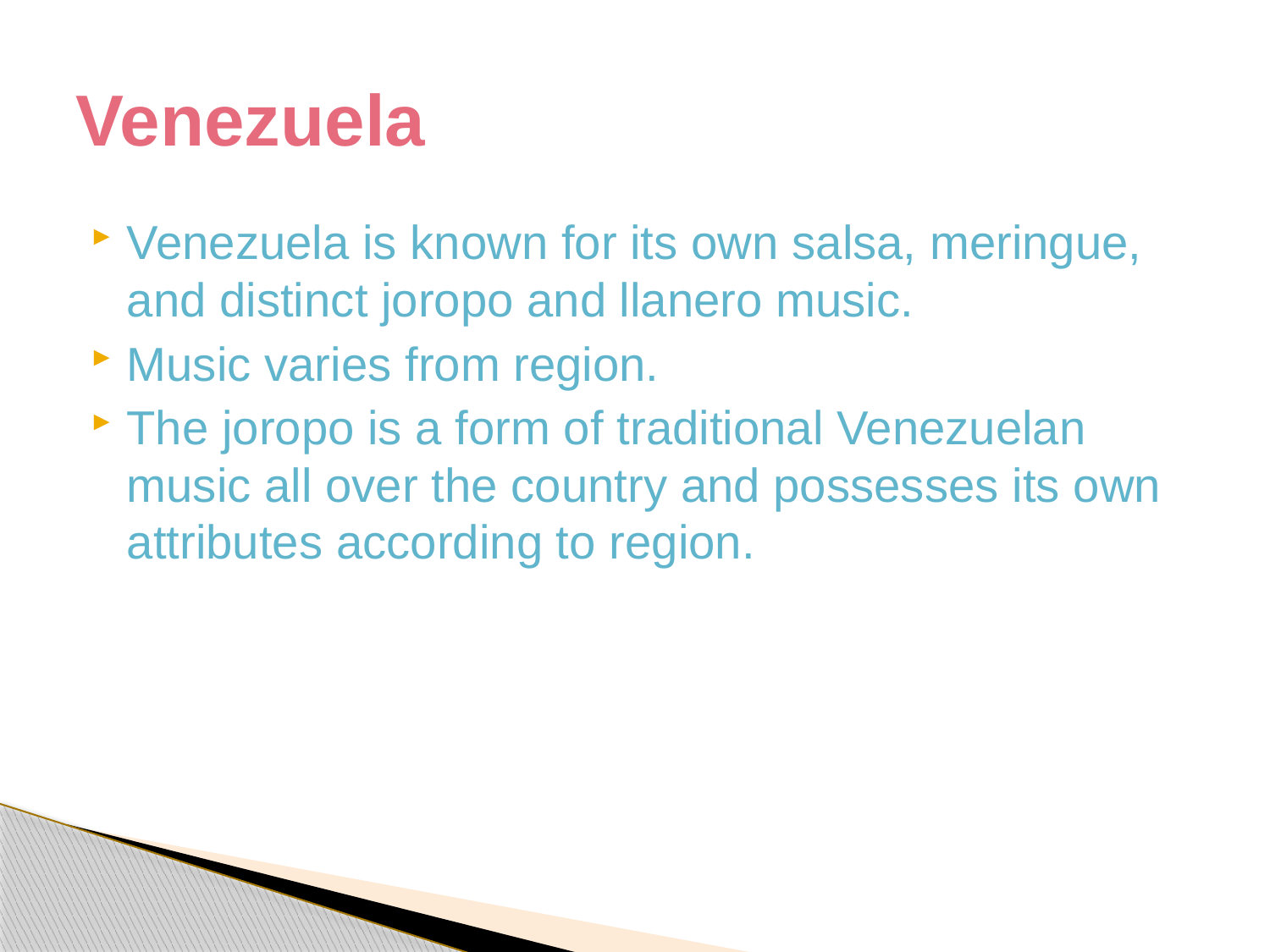

# Venezuela
Venezuela is known for its own salsa, meringue, and distinct joropo and llanero music.
Music varies from region.
The joropo is a form of traditional Venezuelan music all over the country and possesses its own attributes according to region.